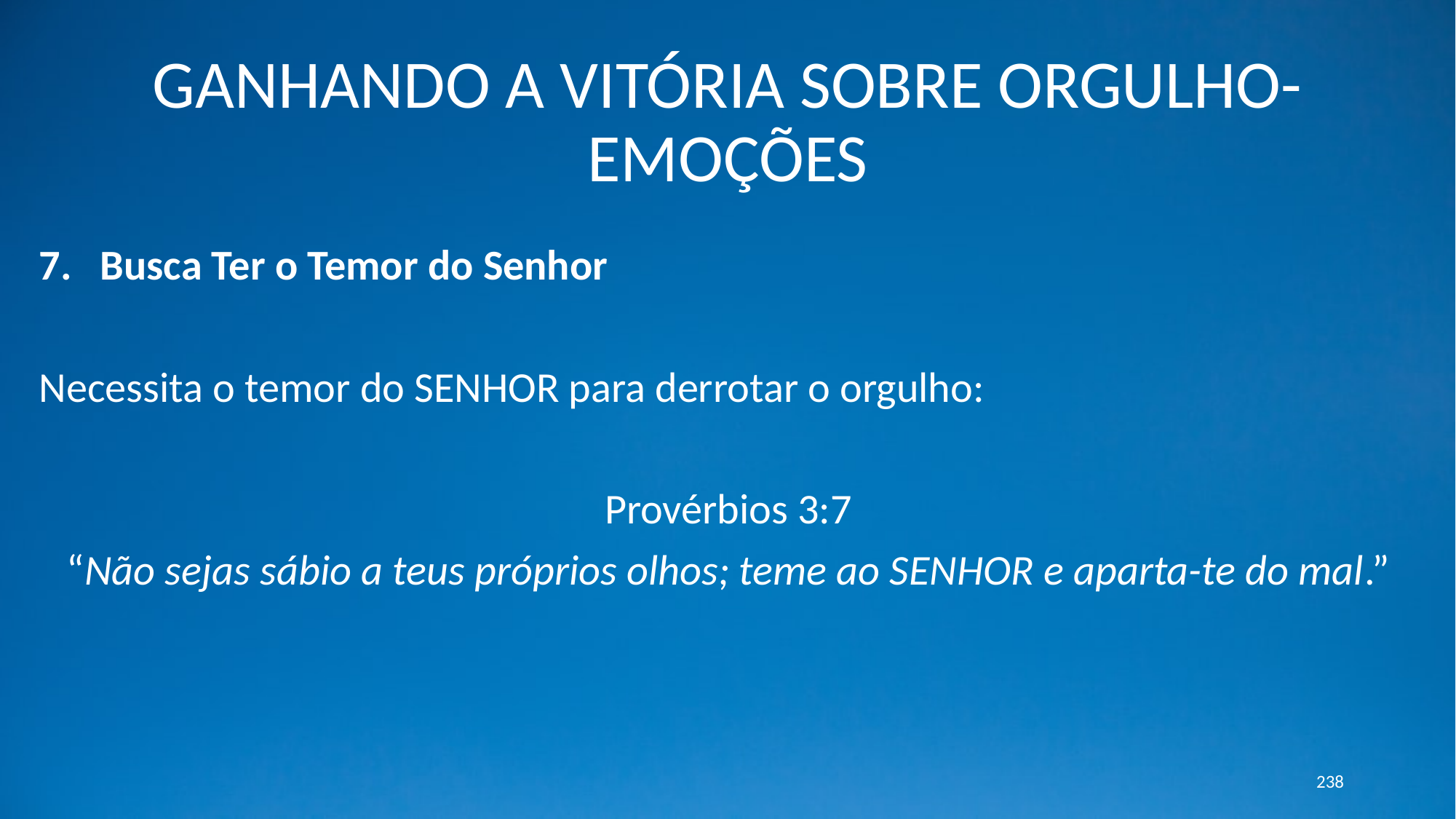

# GANHANDO A VITÓRIA SOBRE ORGULHO-EMOÇÕES
Busca Ter o Temor do Senhor

Necessita o temor do SENHOR para derrotar o orgulho:

Provérbios 3:7
“Não sejas sábio a teus próprios olhos; teme ao SENHOR e aparta-te do mal.”

238